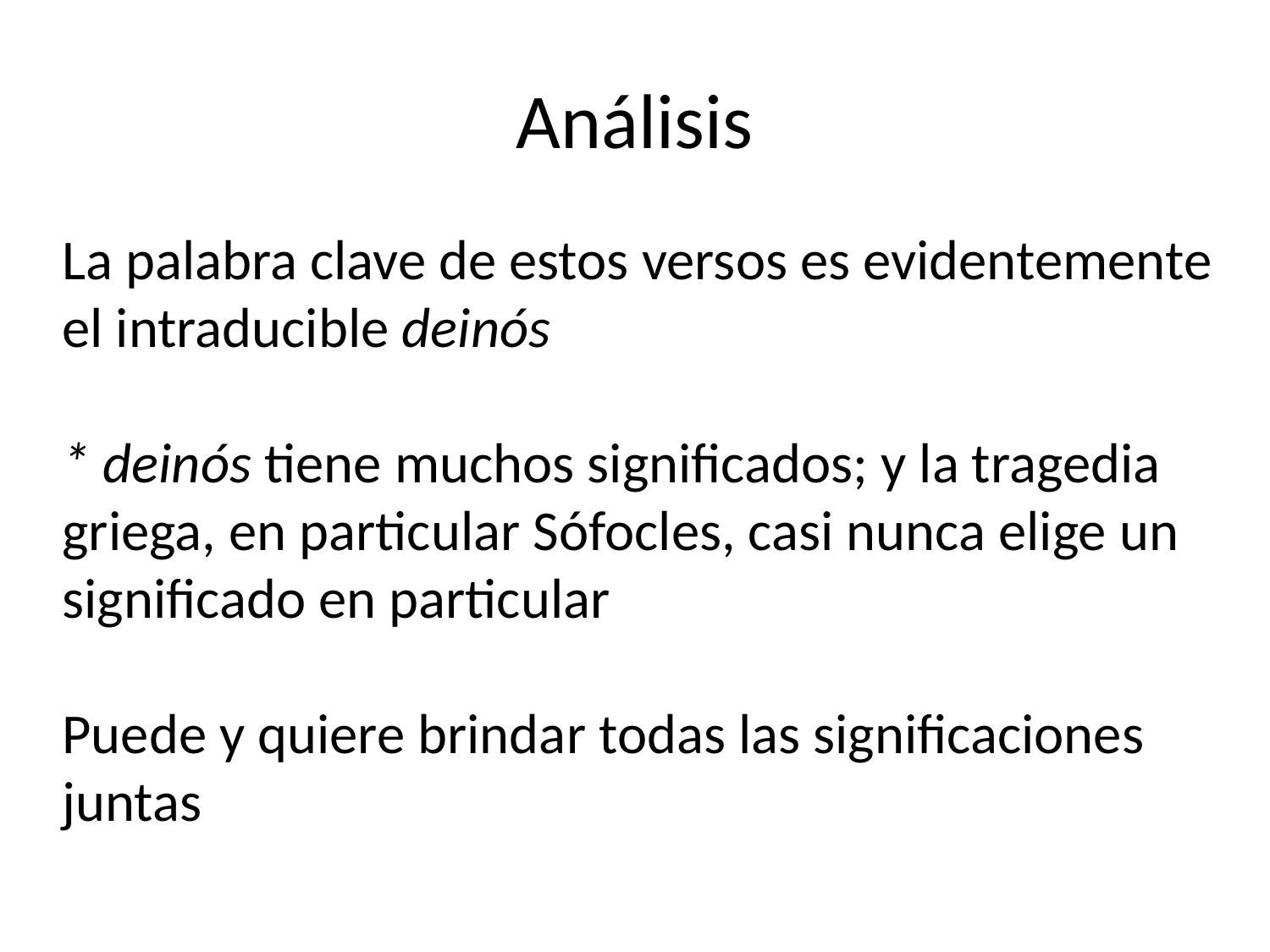

# Análisis
La palabra clave de estos versos es evidentemente
el intraducible deinós

* deinós tiene muchos significados; y la tragedia griega, en particular Sófocles, casi nunca elige un significado en particular

Puede y quiere brindar todas las significaciones juntas